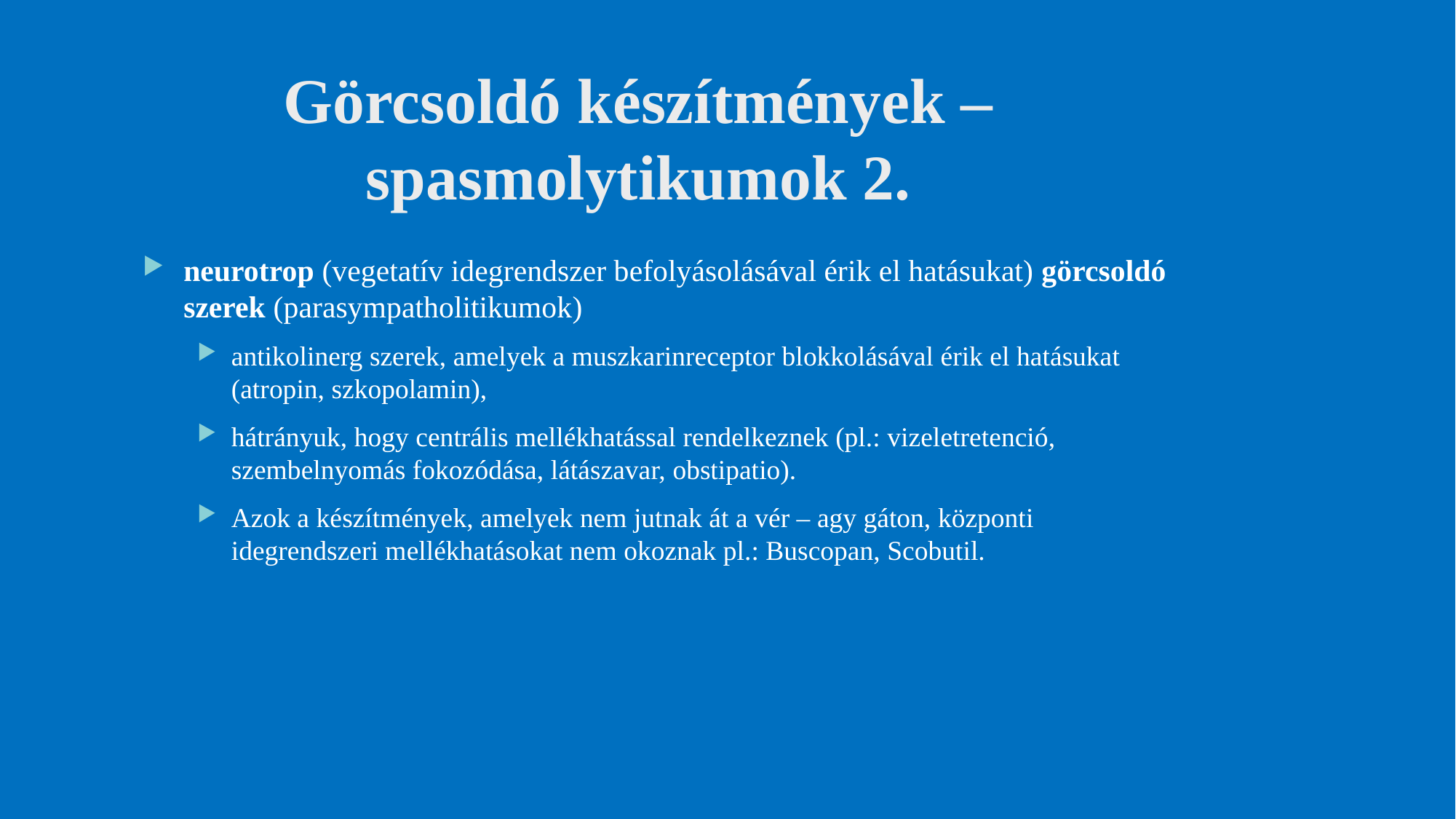

# Görcsoldó készítmények – spasmolytikumok 2.
neurotrop (vegetatív idegrendszer befolyásolásával érik el hatásukat) görcsoldó szerek (parasympatholitikumok)
antikolinerg szerek, amelyek a muszkarinreceptor blokkolásával érik el hatásukat (atropin, szkopolamin),
hátrányuk, hogy centrális mellékhatással rendelkeznek (pl.: vizeletretenció, szembelnyomás fokozódása, látászavar, obstipatio).
Azok a készítmények, amelyek nem jutnak át a vér – agy gáton, központi idegrendszeri mellékhatásokat nem okoznak pl.: Buscopan, Scobutil.